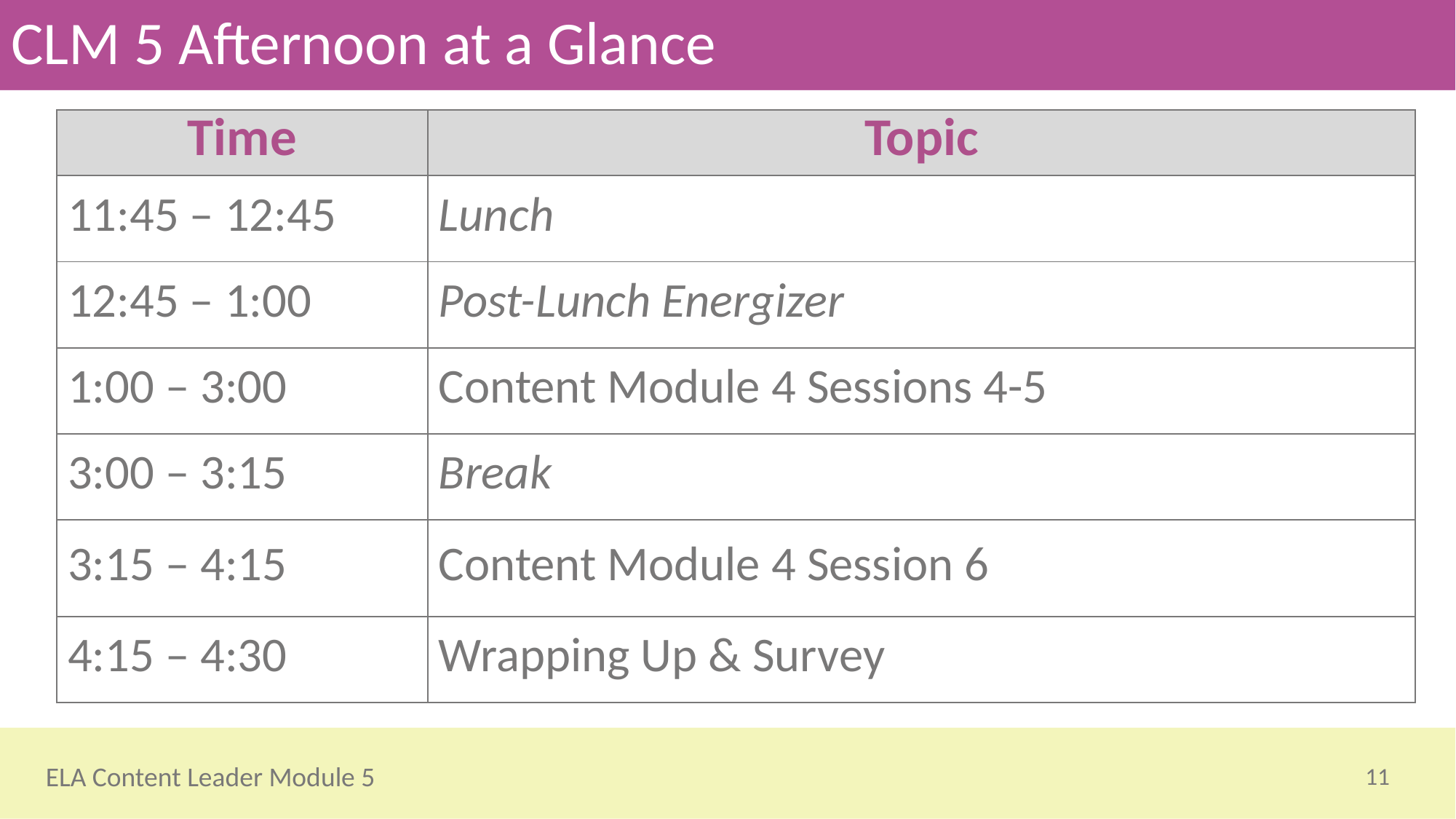

# CLM 5 Afternoon at a Glance
| Time | Topic |
| --- | --- |
| 11:45 – 12:45 | Lunch |
| 12:45 – 1:00 | Post-Lunch Energizer |
| 1:00 – 3:00 | Content Module 4 Sessions 4-5 |
| 3:00 – 3:15 | Break |
| 3:15 – 4:15 | Content Module 4 Session 6 |
| 4:15 – 4:30 | Wrapping Up & Survey |

11